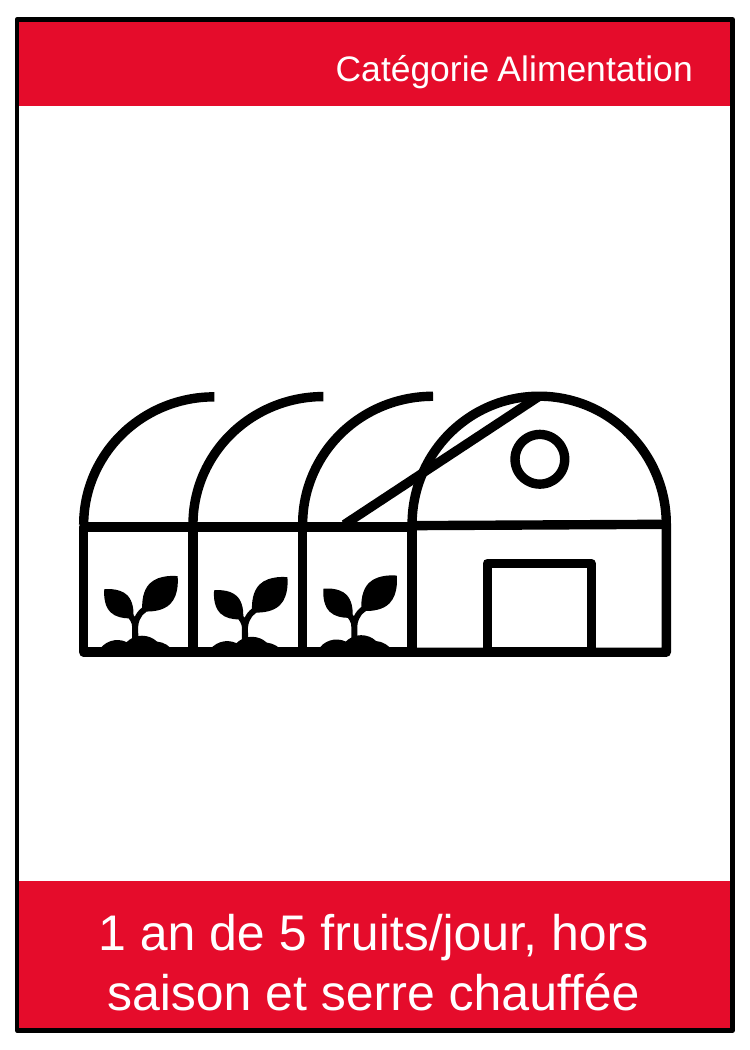

Catégorie Alimentation

1 an de 5 fruits/jour, hors saison et serre chauffée